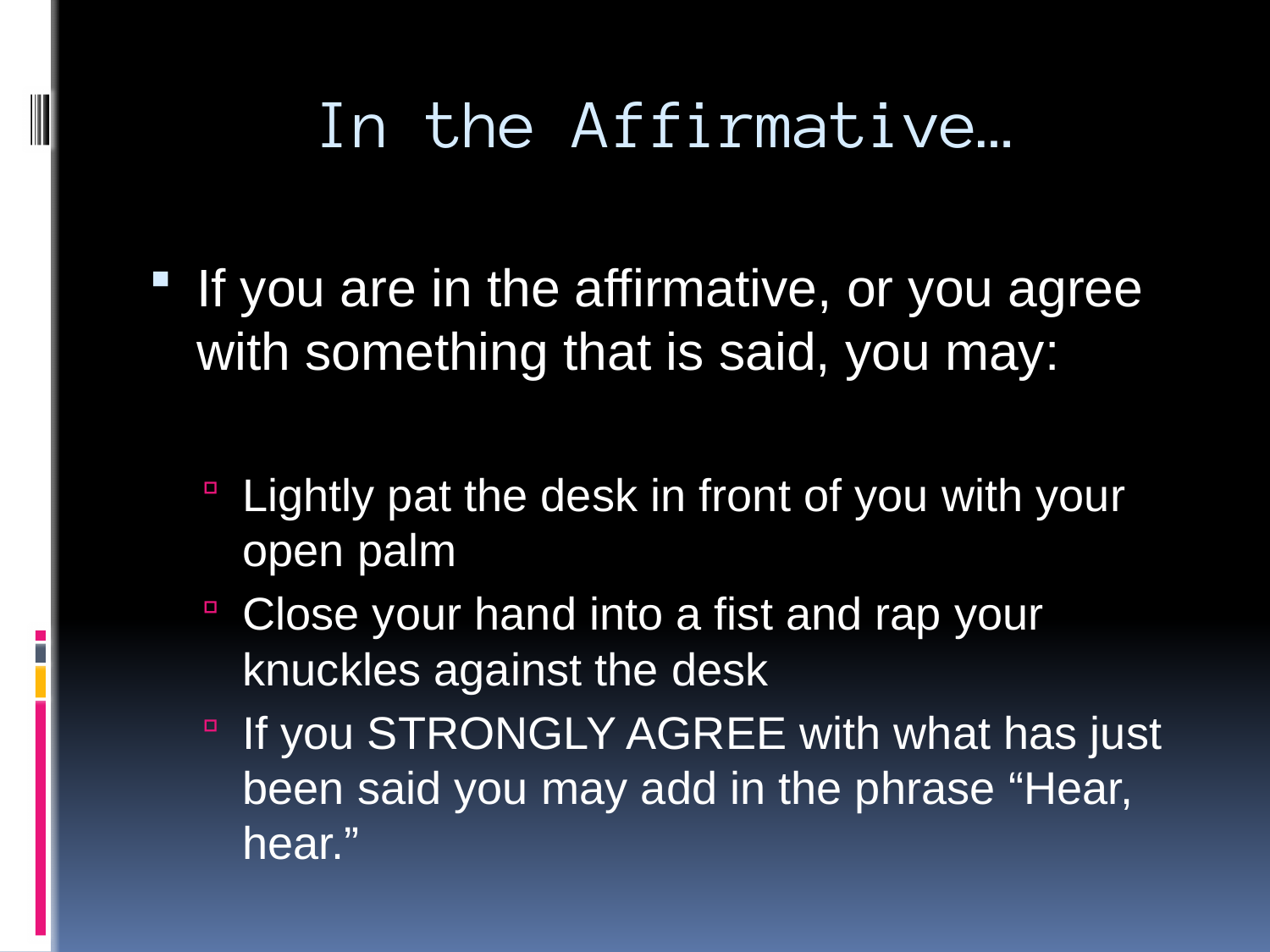

# In the Affirmative…
If you are in the affirmative, or you agree with something that is said, you may:

Lightly pat the desk in front of you with your open palm
Close your hand into a fist and rap your knuckles against the desk
If you STRONGLY AGREE with what has just been said you may add in the phrase “Hear, hear.”